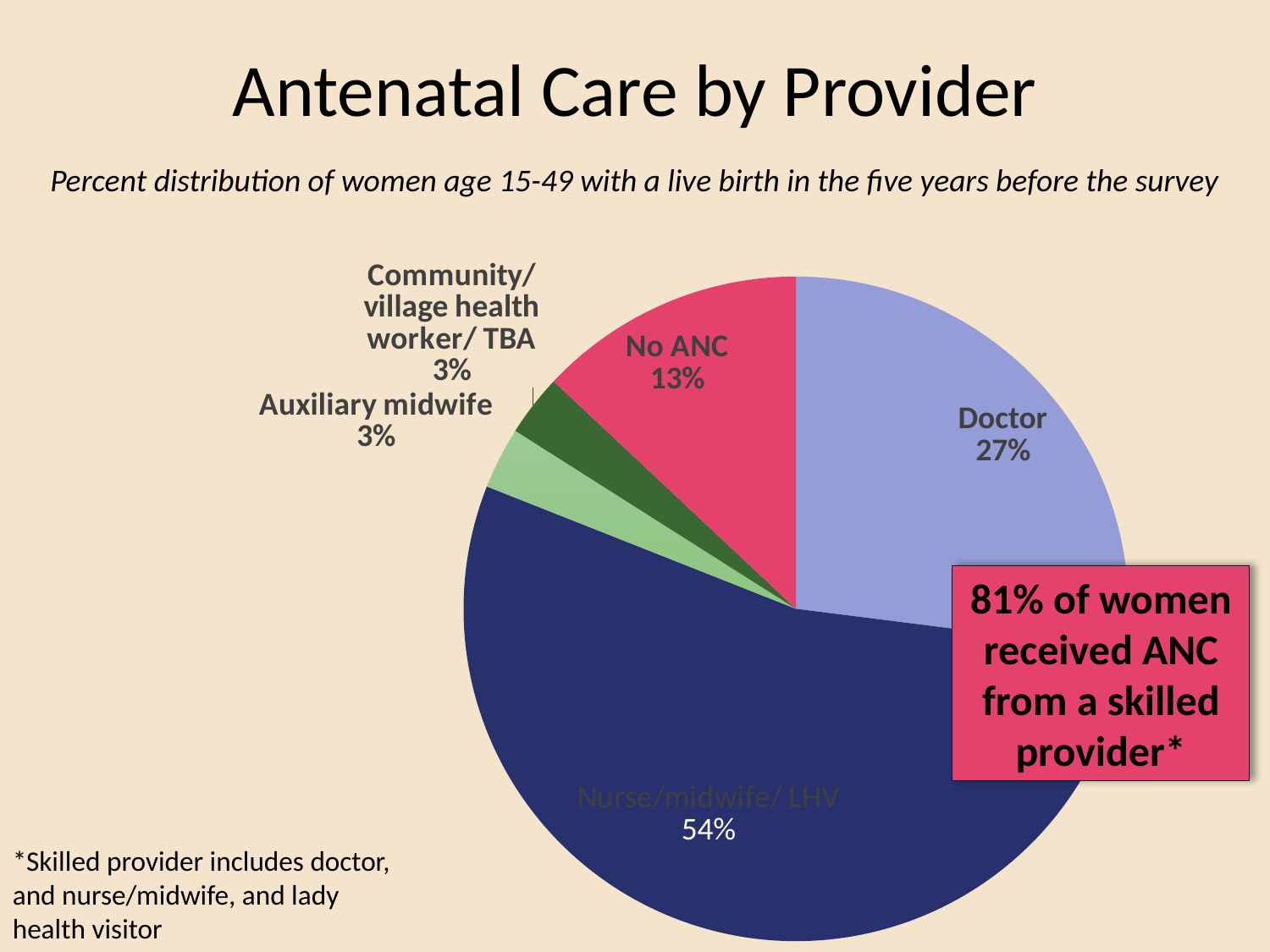

# Antenatal Care by Provider
Percent distribution of women age 15-49 with a live birth in the five years before the survey

### Chart

| Category | Sales |
|---|---|
| Doctor | 27.0 |
| Nurse/midwife/ LHV | 54.0 |
| Auxiliary midwife | 3.0 |
| Community/ village health worker/ TBA | 3.0 |
| No ANC | 13.0 |
81% of women received ANC from a skilled provider*
*Skilled provider includes doctor, and nurse/midwife, and lady health visitor